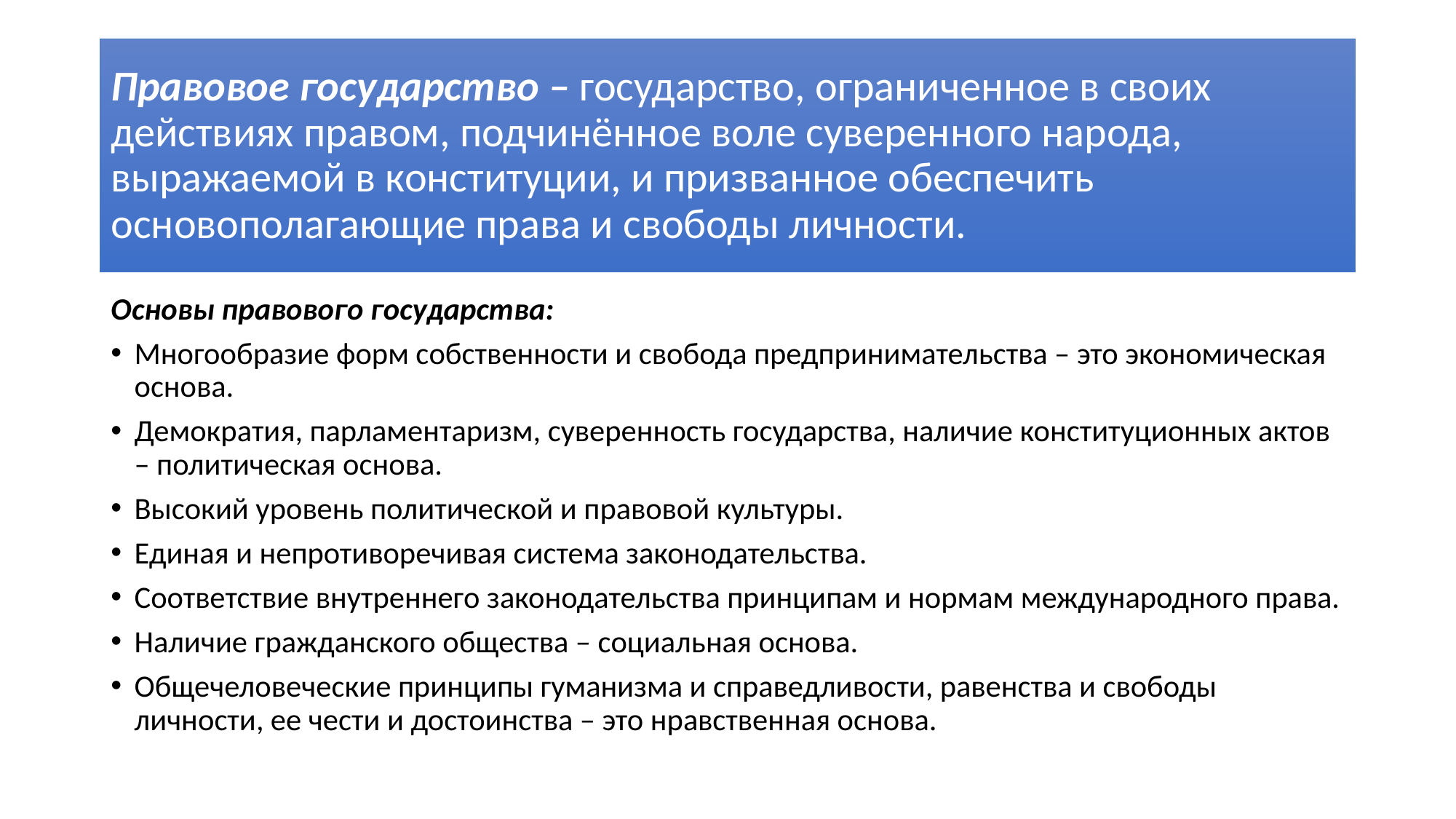

# Правовое государство – государство, ограниченное в своих действиях правом, подчинённое воле суверенного народа, выражаемой в конституции, и призванное обеспечить основополагающие права и свободы личности.
Основы правового государства:
Многообразие форм собственности и свобода предпринимательства – это экономическая основа.
Демократия, парламентаризм, суверенность государства, наличие конституционных актов – политическая основа.
Высокий уровень политической и правовой культуры.
Единая и непротиворечивая система законодательства.
Соответствие внутреннего законодательства принципам и нормам международного права.
Наличие гражданского общества – социальная основа.
Общечеловеческие принципы гуманизма и справедливости, равенства и свободы личности, ее чести и достоинства – это нравственная основа.